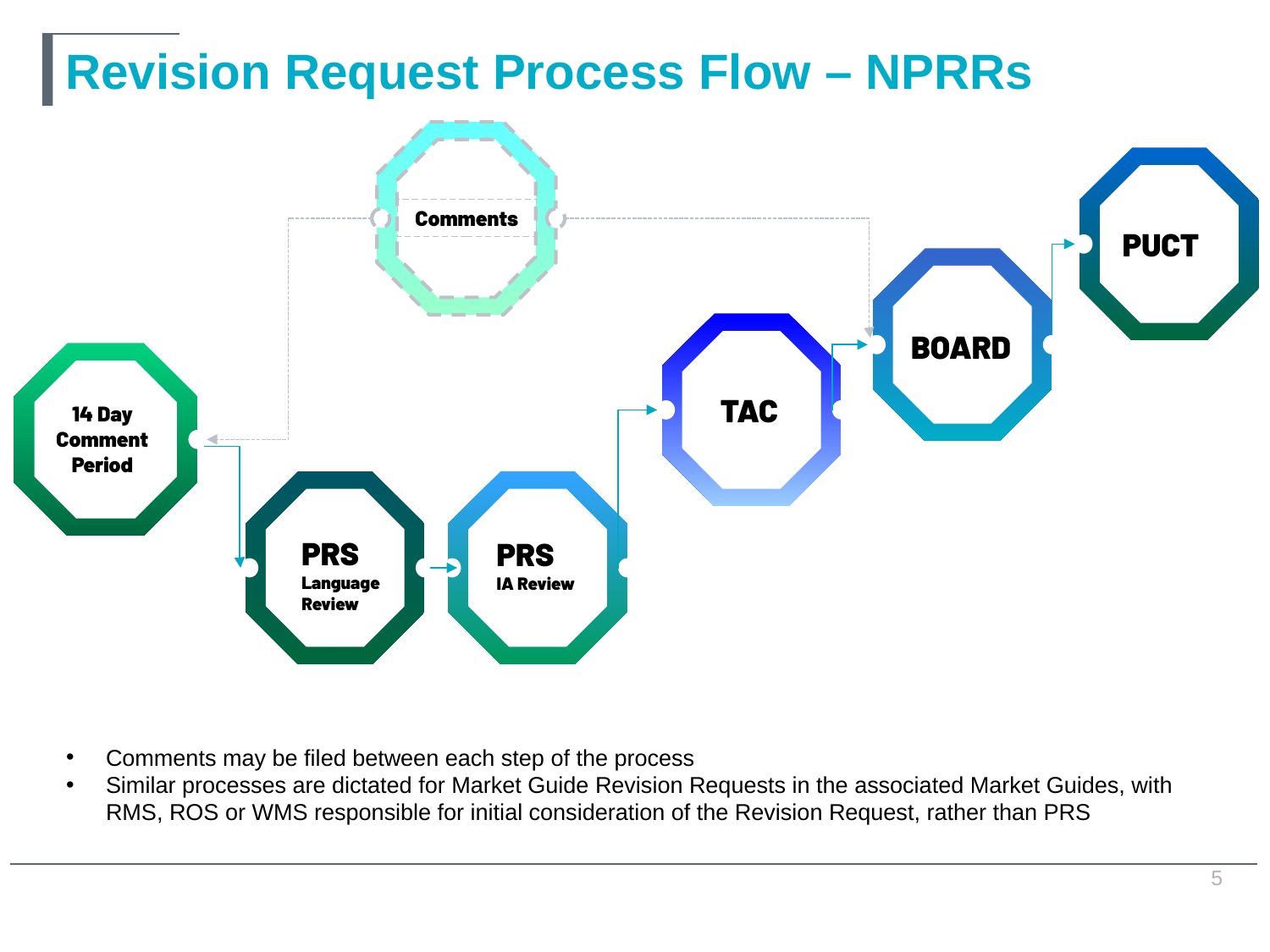

# Revision Request Process Flow – NPRRs

Comments

PUCT

BOARD

TAC

14 Day Comment Period

PRS
IA Review

PRS
Language Review
Comments may be filed between each step of the process
Similar processes are dictated for Market Guide Revision Requests in the associated Market Guides, with RMS, ROS or WMS responsible for initial consideration of the Revision Request, rather than PRS
5